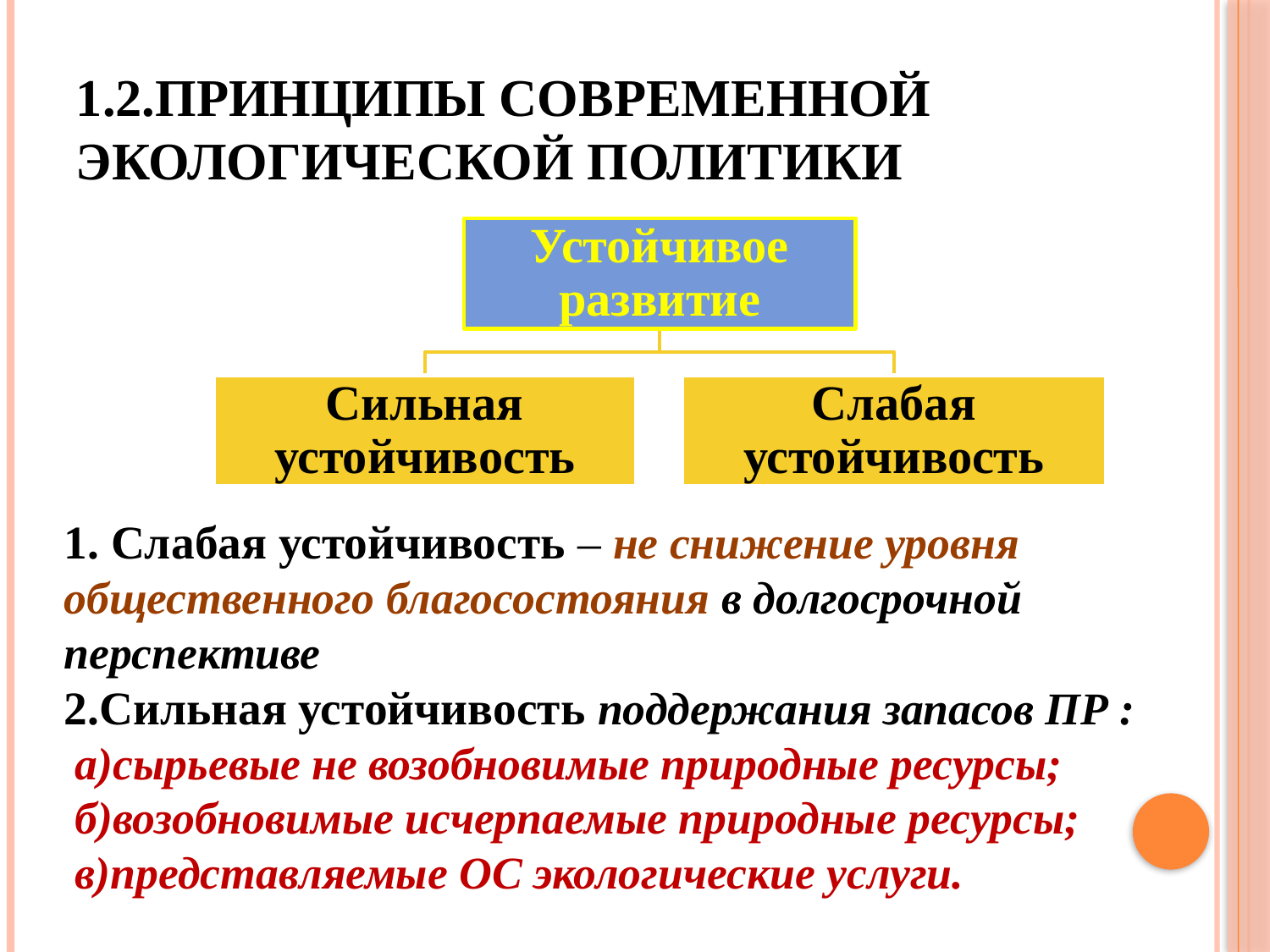

# 1.2.Принципы современной экологической политики
Устойчивое развитие
Сильная устойчивость
Слабая устойчивость
1. Слабая устойчивость – не снижение уровня общественного благосостояния в долгосрочной  перспективе
2.Сильная устойчивость поддержания запасов ПР :
 а)сырьевые не возобновимые природные ресурсы;
 б)возобновимые исчерпаемые природные ресурсы;
 в)представляемые ОС экологические услуги.